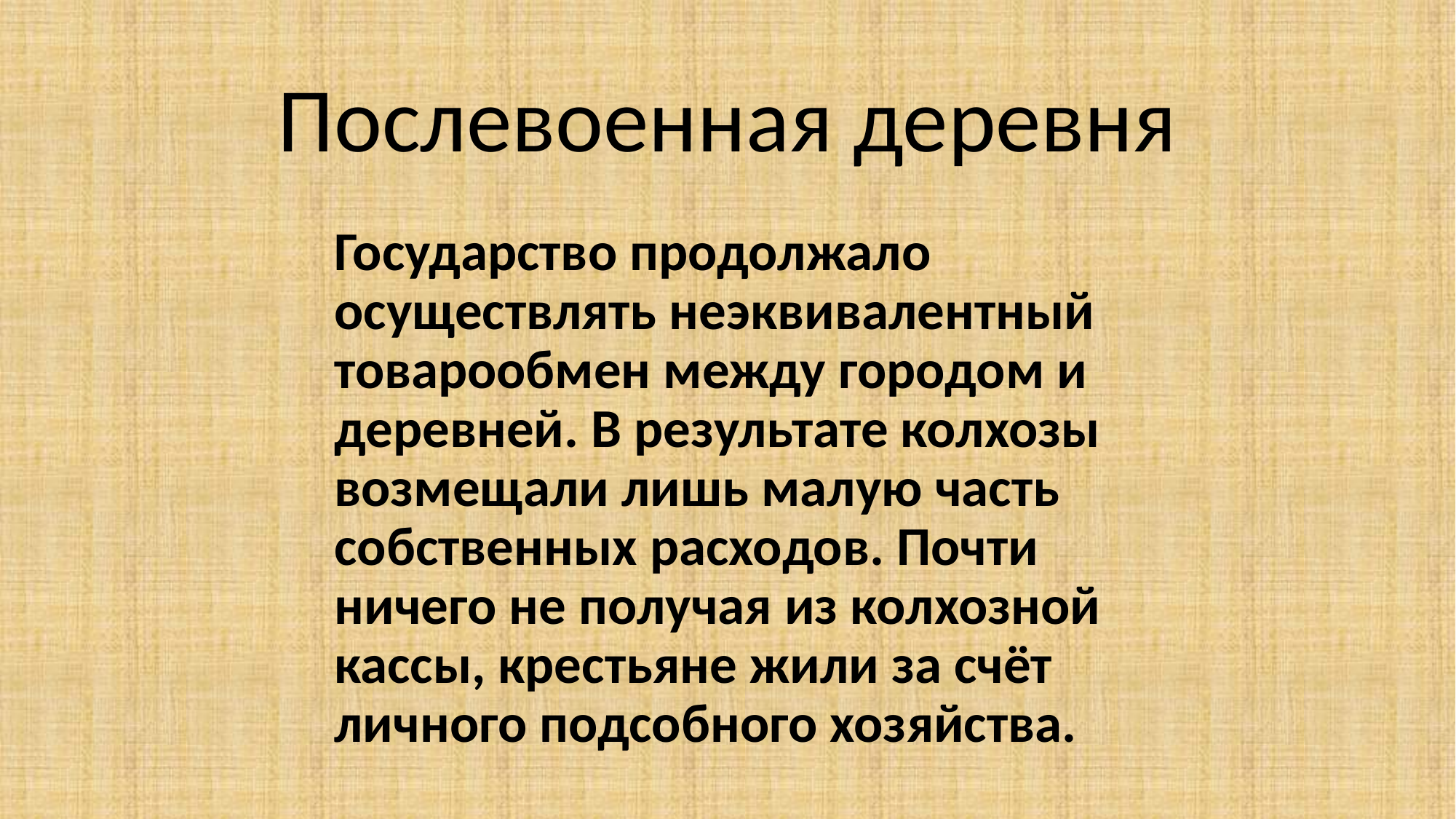

# Послевоенная деревня
Государство продолжало осуществлять неэквивалентный товарообмен между городом и деревней. В результате колхозы возмещали лишь малую часть собственных расходов. Почти ничего не получая из колхозной кассы, крестьяне жили за счёт личного подсобного хозяйства.